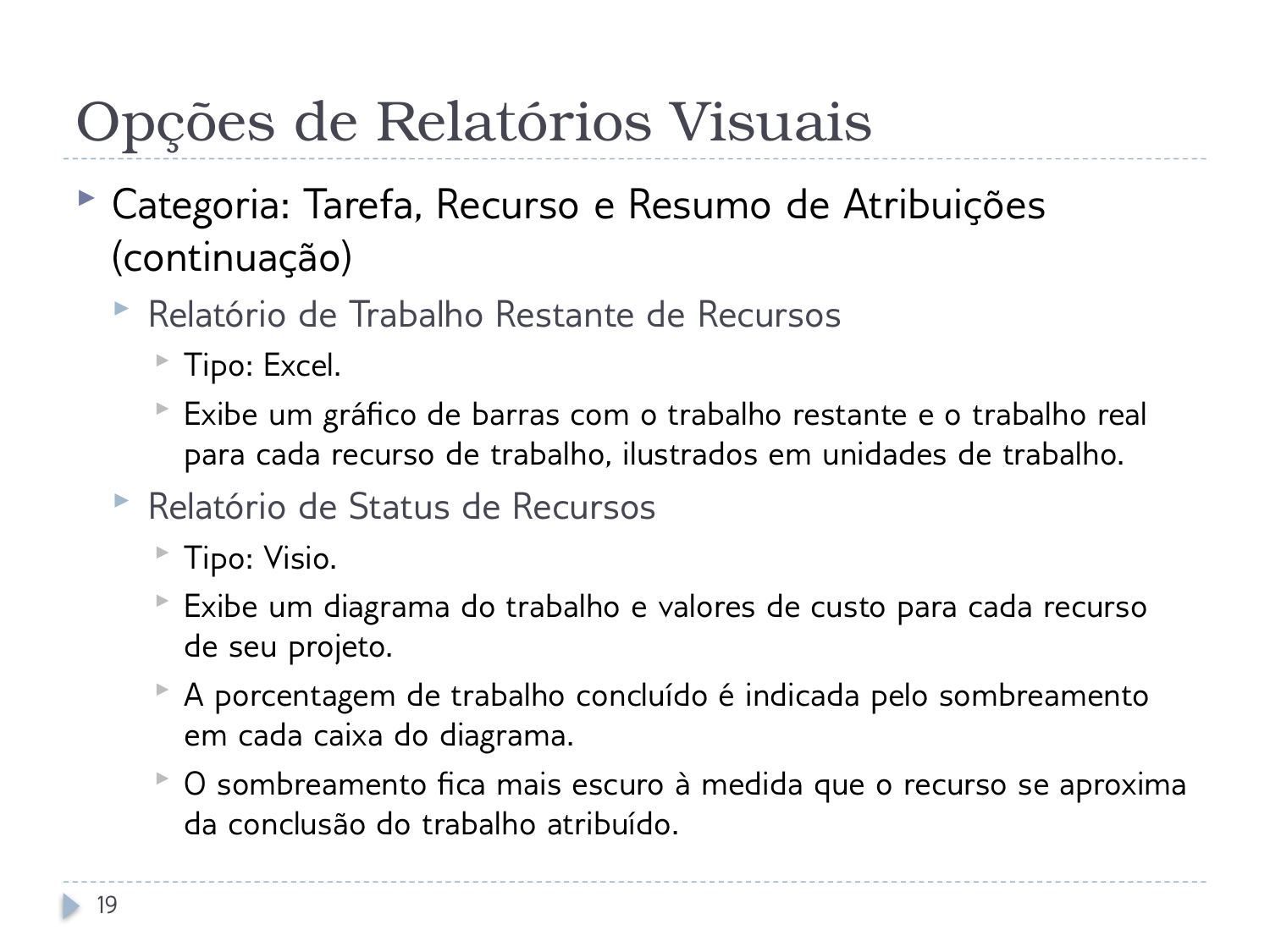

# Opções de Relatórios Visuais
Categoria: Tarefa, Recurso e Resumo de Atribuições (continuação)
Relatório de Trabalho Restante de Recursos
Tipo: Excel.
Exibe um gráfico de barras com o trabalho restante e o trabalho real para cada recurso de trabalho, ilustrados em unidades de trabalho.
Relatório de Status de Recursos
Tipo: Visio.
Exibe um diagrama do trabalho e valores de custo para cada recurso de seu projeto.
A porcentagem de trabalho concluído é indicada pelo sombreamento em cada caixa do diagrama.
O sombreamento fica mais escuro à medida que o recurso se aproxima da conclusão do trabalho atribuído.
19